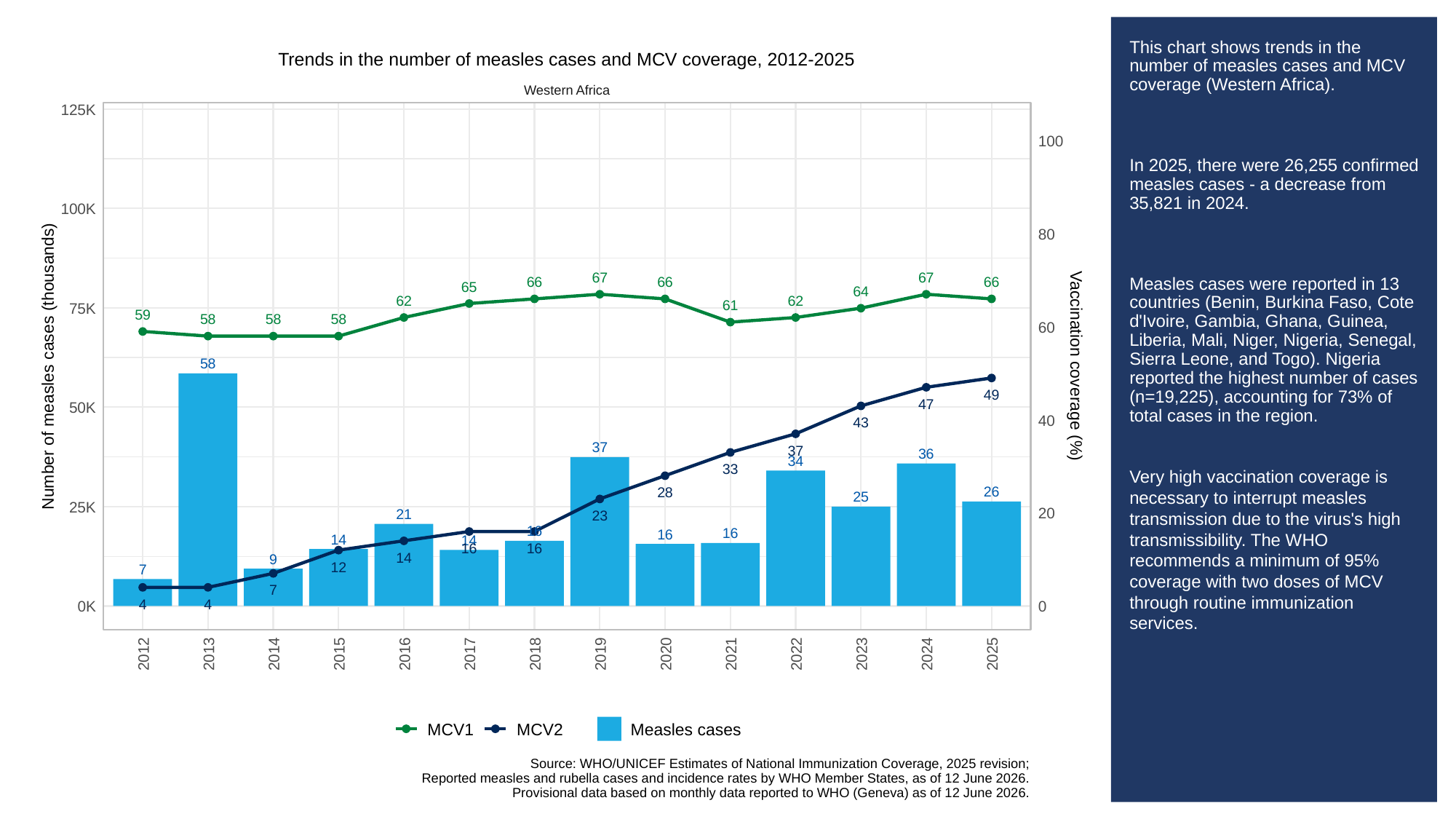

# This chart shows trends in the number of measles cases and MCV coverage (Western Africa).

In 2025, there were 26,255 confirmed measles cases - a decrease from 35,821 in 2024.

Measles cases were reported in 13 countries (Benin, Burkina Faso, Cote d'Ivoire, Gambia, Ghana, Guinea, Liberia, Mali, Niger, Nigeria, Senegal, Sierra Leone, and Togo). Nigeria reported the highest number of cases (n=19,225), accounting for 73% of total cases in the region.

Very high vaccination coverage is necessary to interrupt measles transmission due to the virus's high transmissibility. The WHO recommends a minimum of 95% coverage with two doses of MCV through routine immunization services.

Trends in the number of measles cases and MCV coverage, 2012-2025
Western Africa

125K

100

100K

80

67
67
66
66
66
65
64

62
62

61

75K

59
58
58
58

60

58
Number of measles cases (thousands)
Vaccination coverage (%)

49
47
50K

40
43

37
37
36

34

33

26
28
25

25K

20
21
23

16

16
16
14
14

16
16

14
9

12
7

7
4
4
0K
0

2012
2013
2014
2015
2016
2017
2018
2019
2020
2021
2022
2023
2024
2025

MCV1
MCV2
Measles cases

Source: WHO/UNICEF Estimates of National Immunization Coverage, 2025 revision;
Reported measles and rubella cases and incidence rates by WHO Member States, as of 12 June 2026.
Provisional data based on monthly data reported to WHO (Geneva) as of 12 June 2026.